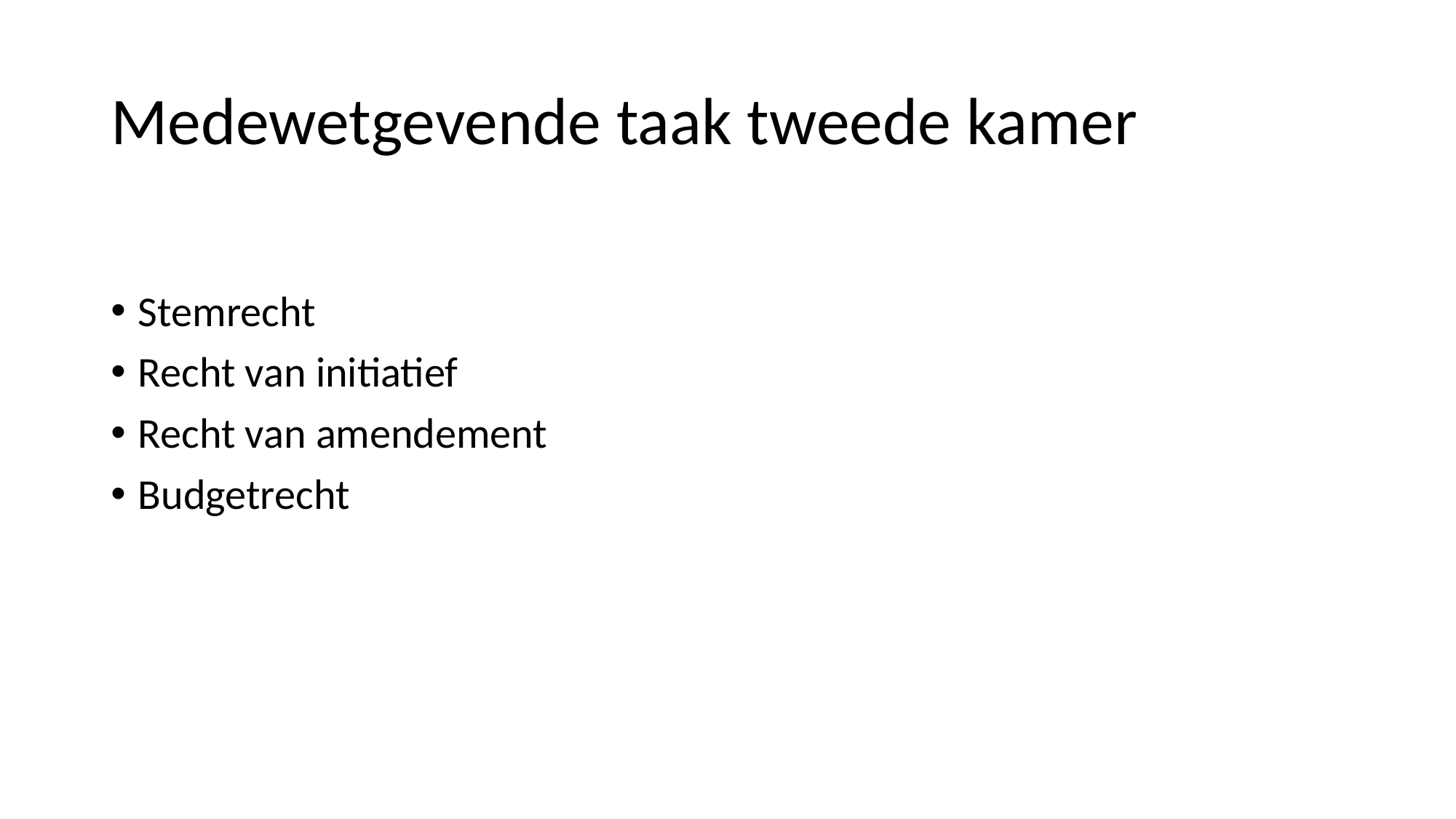

# Medewetgevende taak tweede kamer

Stemrecht
Recht van initiatief
Recht van amendement
Budgetrecht